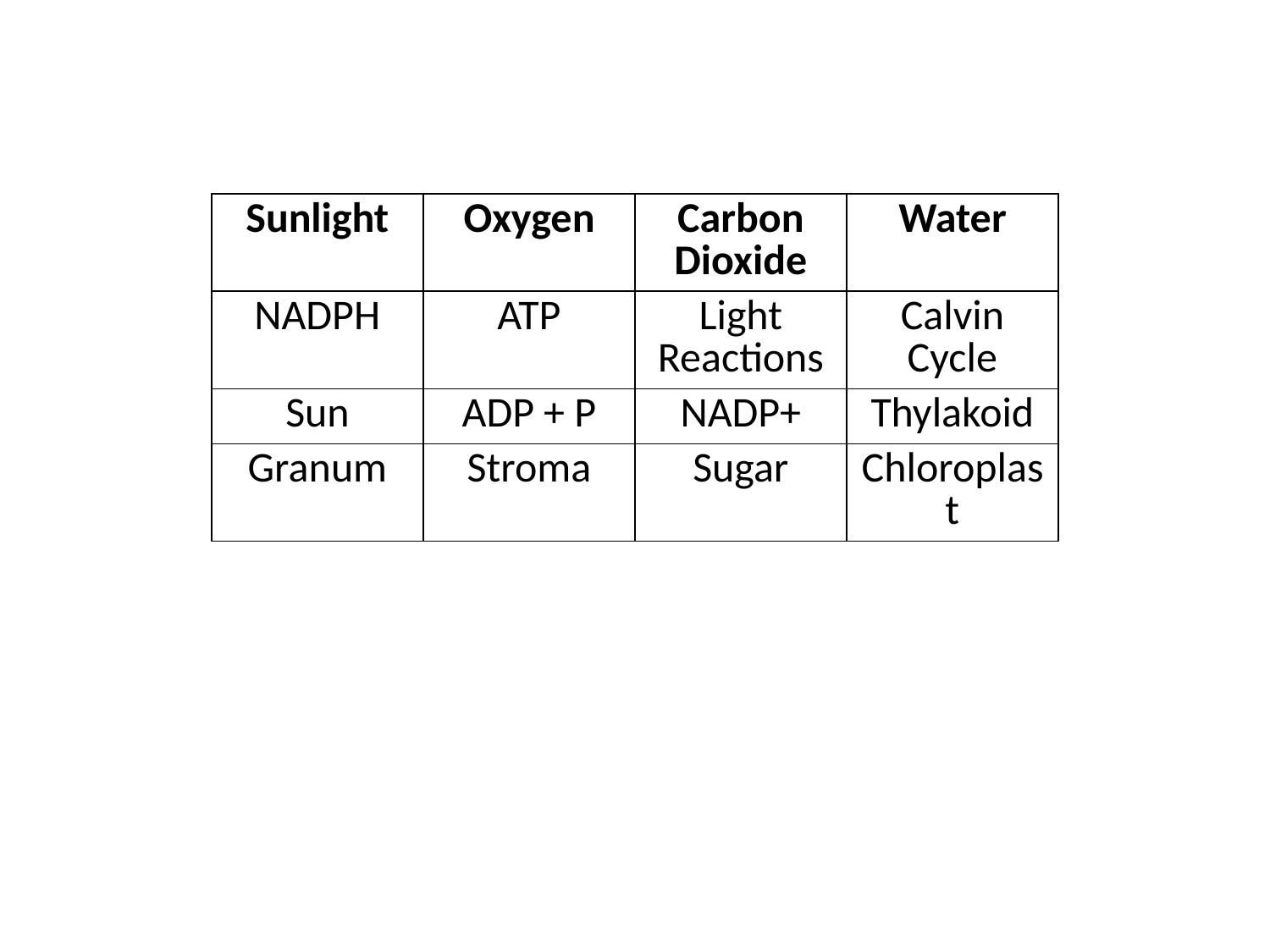

| Sunlight | Oxygen | Carbon Dioxide | Water |
| --- | --- | --- | --- |
| NADPH | ATP | Light Reactions | Calvin Cycle |
| Sun | ADP + P | NADP+ | Thylakoid |
| Granum | Stroma | Sugar | Chloroplast |